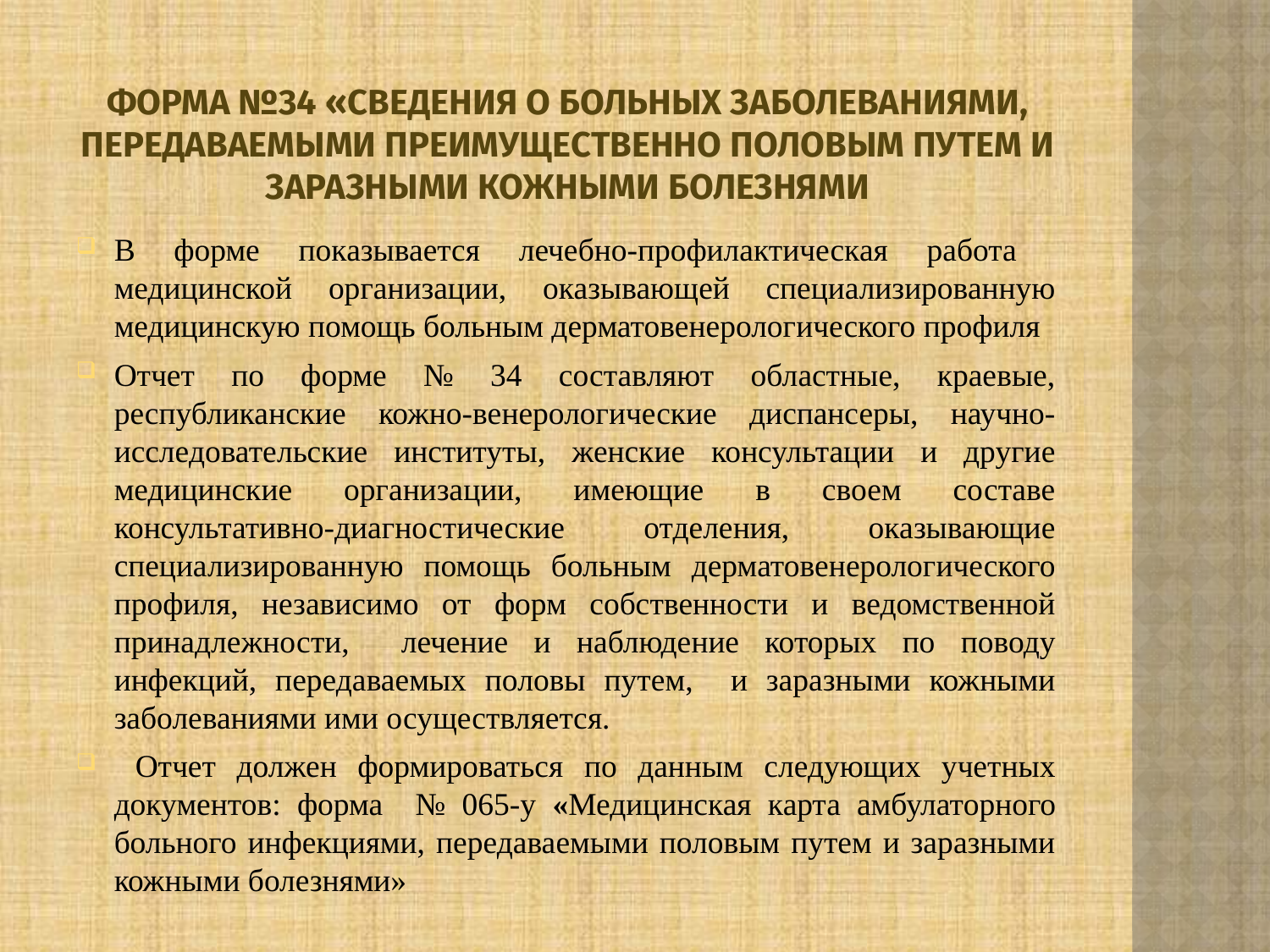

# Форма №34 «Сведения о больных заболеваниями, передаваемыми преимущественно половым путем и заразными кожными болезнями
В форме показывается лечебно-профилактическая работа  медицинской организации, оказывающей специализированную медицинскую помощь больным дерматовенерологического профиля
Отчет по форме № 34 составляют областные, краевые, республиканские кожно-венерологические диспансеры, научно-исследовательские институты, женские консультации и другие медицинские организации, имеющие в своем составе консультативно-диагностические отделения, оказывающие специализированную помощь больным дерматовенерологического профиля, независимо от форм собственности и ведомственной принадлежности,  лечение и наблюдение которых по поводу инфекций, передаваемых половы путем,  и заразными кожными заболеваниями ими осуществляется.
 Отчет должен формироваться по данным следующих учетных документов: форма  № 065-у «Медицинская карта амбулаторного больного инфекциями, передаваемыми половым путем и заразными кожными болезнями»